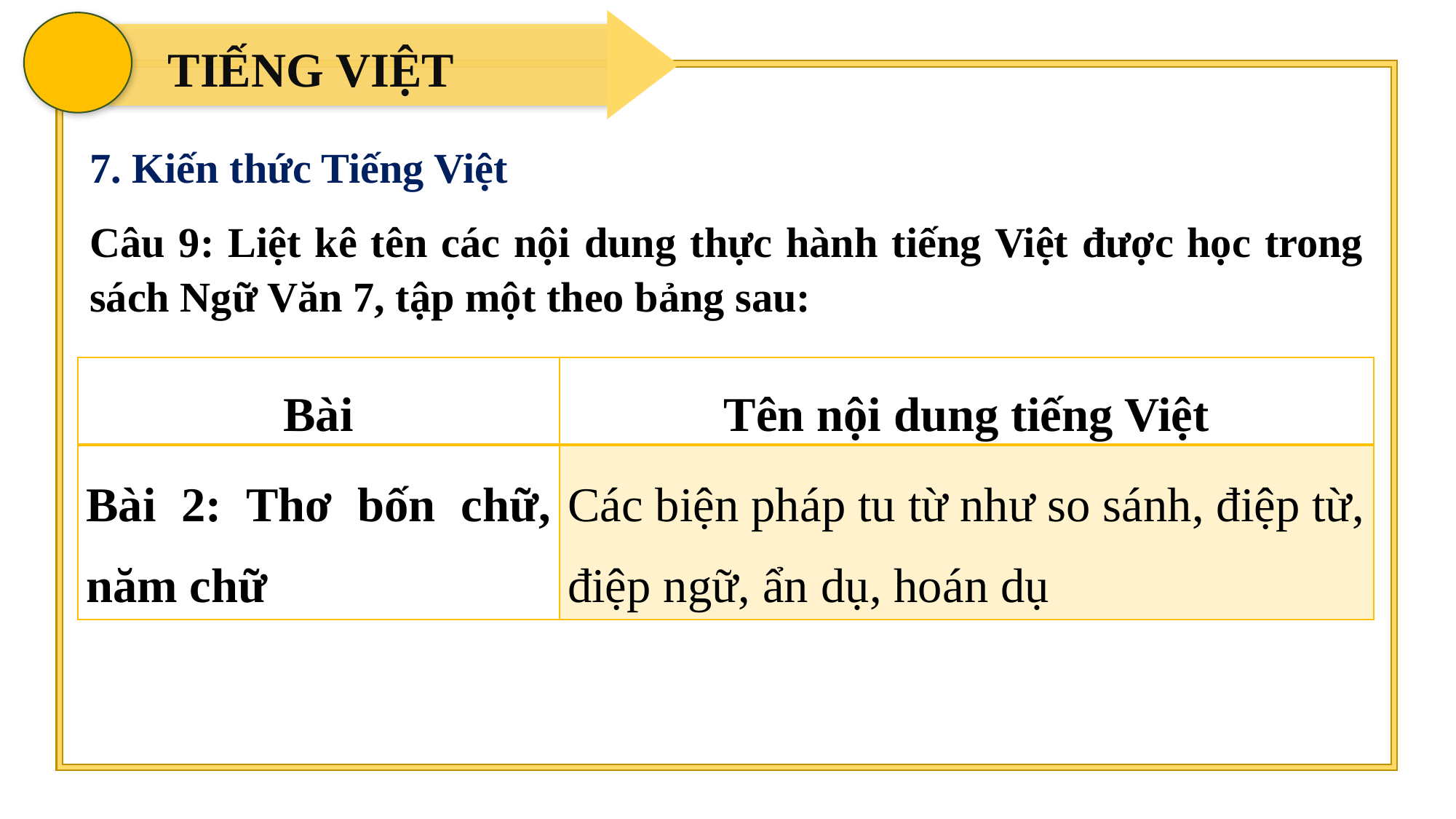

TIẾNG VIỆT

7. Kiến thức Tiếng Việt
Câu 9: Liệt kê tên các nội dung thực hành tiếng Việt được học trong sách Ngữ Văn 7, tập một theo bảng sau:
| Bài | Tên nội dung tiếng Việt |
| --- | --- |
| Bài 2: Thơ bốn chữ, năm chữ | Các biện pháp tu từ như so sánh, điệp từ, điệp ngữ, ẩn dụ, hoán dụ |